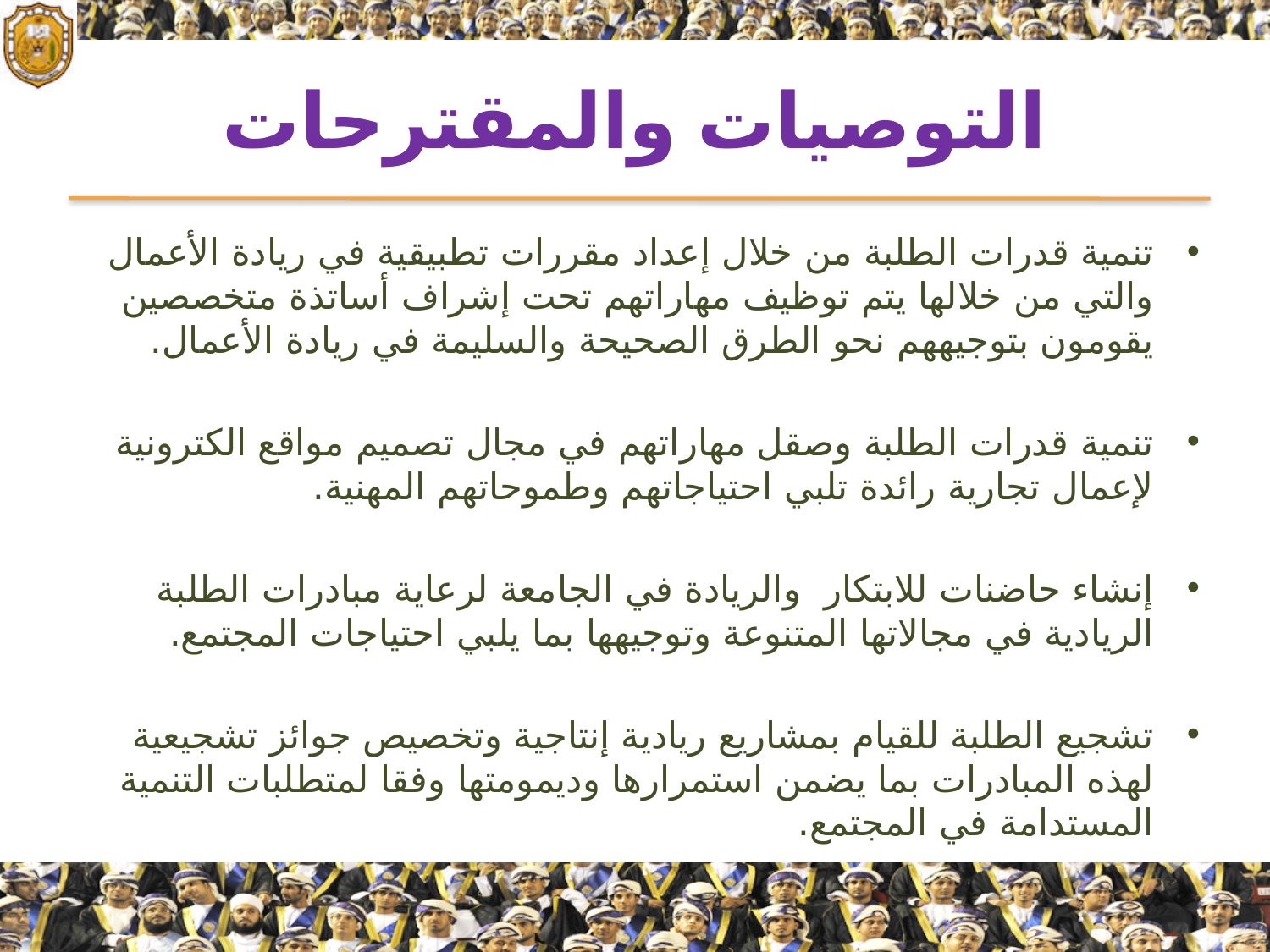

# التوصيات والمقترحات
تنمية قدرات الطلبة من خلال إعداد مقررات تطبيقية في ريادة الأعمال والتي من خلالها يتم توظيف مهاراتهم تحت إشراف أساتذة متخصصين يقومون بتوجيههم نحو الطرق الصحيحة والسليمة في ريادة الأعمال.

تنمية قدرات الطلبة وصقل مهاراتهم في مجال تصميم مواقع الكترونية لإعمال تجارية رائدة تلبي احتياجاتهم وطموحاتهم المهنية.

إنشاء حاضنات للابتكار  والريادة في الجامعة لرعاية مبادرات الطلبة الريادية في مجالاتها المتنوعة وتوجيهها بما يلبي احتياجات المجتمع.

تشجيع الطلبة للقيام بمشاريع ريادية إنتاجية وتخصيص جوائز تشجيعية لهذه المبادرات بما يضمن استمرارها وديمومتها وفقا لمتطلبات التنمية المستدامة في المجتمع.